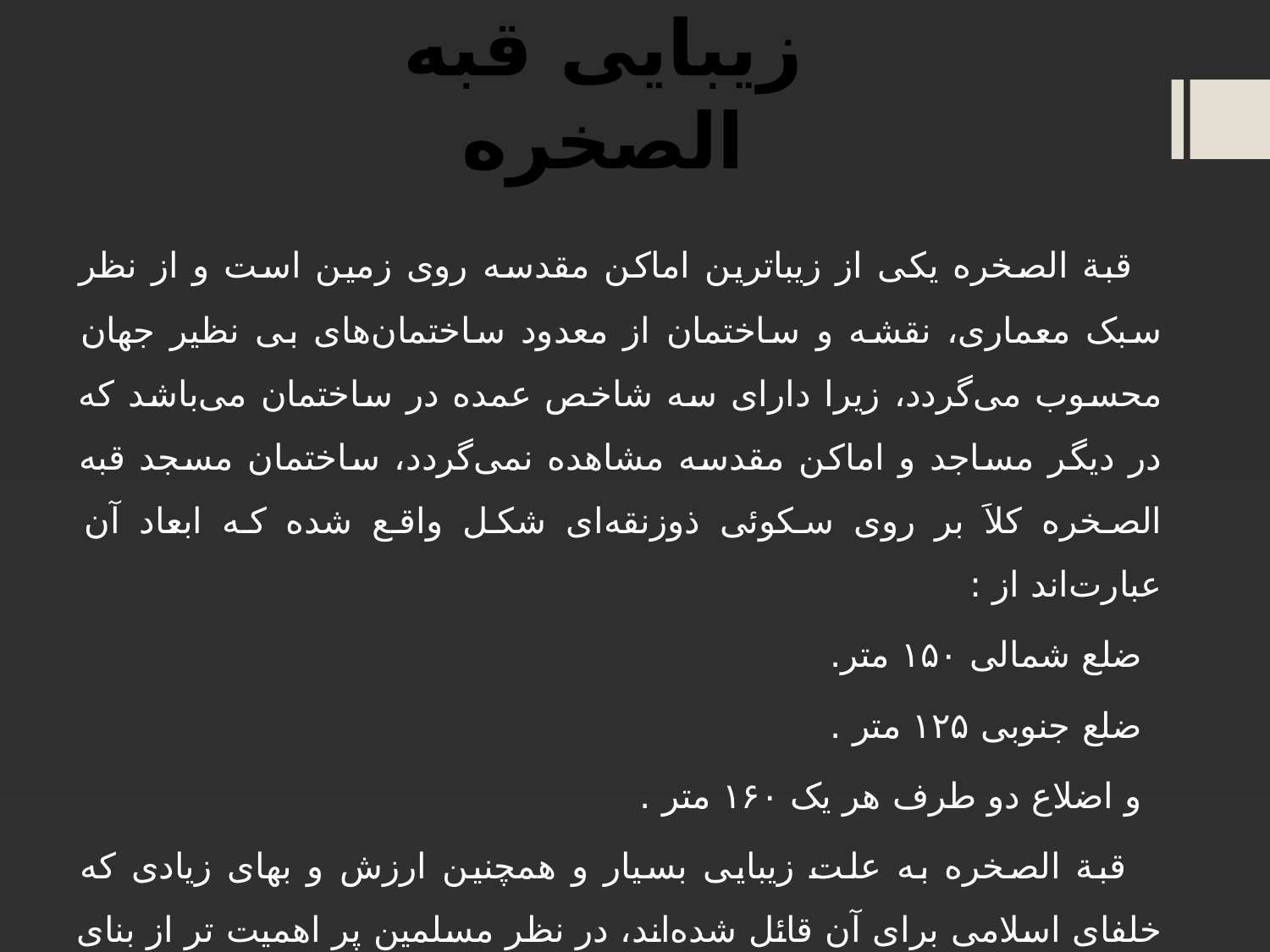

# زیبایی قبه الصخره
   قبة الصخره یکی از زیباترین اماکن مقدسه روی زمین است و از نظر سبک معماری، نقشه و ساختمان از معدود ساختمان‌های بی نظیر جهان محسوب می‌گردد، زیرا دارای سه شاخص عمده در ساختمان می‌باشد که در دیگر مساجد و اماکن مقدسه مشاهده نمی‌گردد، ساختمان مسجد قبه الصخره کلاَ بر روی سکوئی ذوزنقه‌ای شکل واقع شده که ابعاد آن عبارت‌اند از :
    ضلع شمالی ۱۵۰ متر.
    ضلع جنوبی ۱۲۵ متر .
    و اضلاع دو طرف هر یک ۱۶۰ متر .
    قبة الصخره به علت زیبایی بسیار و همچنین ارزش و بهای زیادی که خلفای اسلامی برای آن قائل شده‌اند، در نظر مسلمین پر اهمیت تر از بنای مسجدالاقصی فرض شده‌است، در صورتی که این چنین نیست .